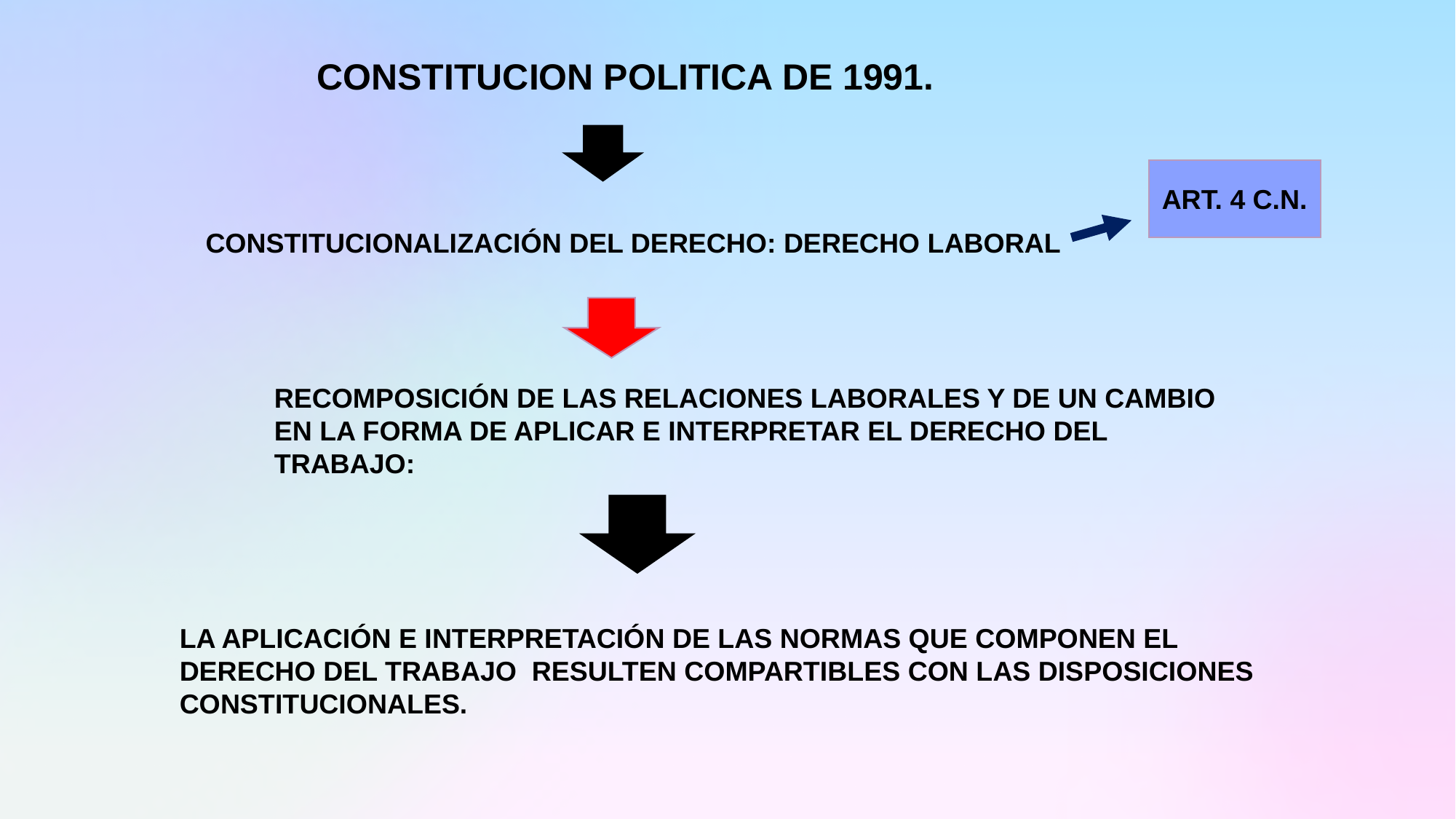

CONSTITUCION POLITICA DE 1991.

ART. 4 C.N.
CONSTITUCIONALIZACIÓN DEL DERECHO: DERECHO LABORAL

RECOMPOSICIÓN DE LAS RELACIONES LABORALES Y DE UN CAMBIO EN LA FORMA DE APLICAR E INTERPRETAR EL DERECHO DEL TRABAJO:

LA APLICACIÓN E INTERPRETACIÓN DE LAS NORMAS QUE COMPONEN EL DERECHO DEL TRABAJO  RESULTEN COMPARTIBLES CON LAS DISPOSICIONES CONSTITUCIONALES.